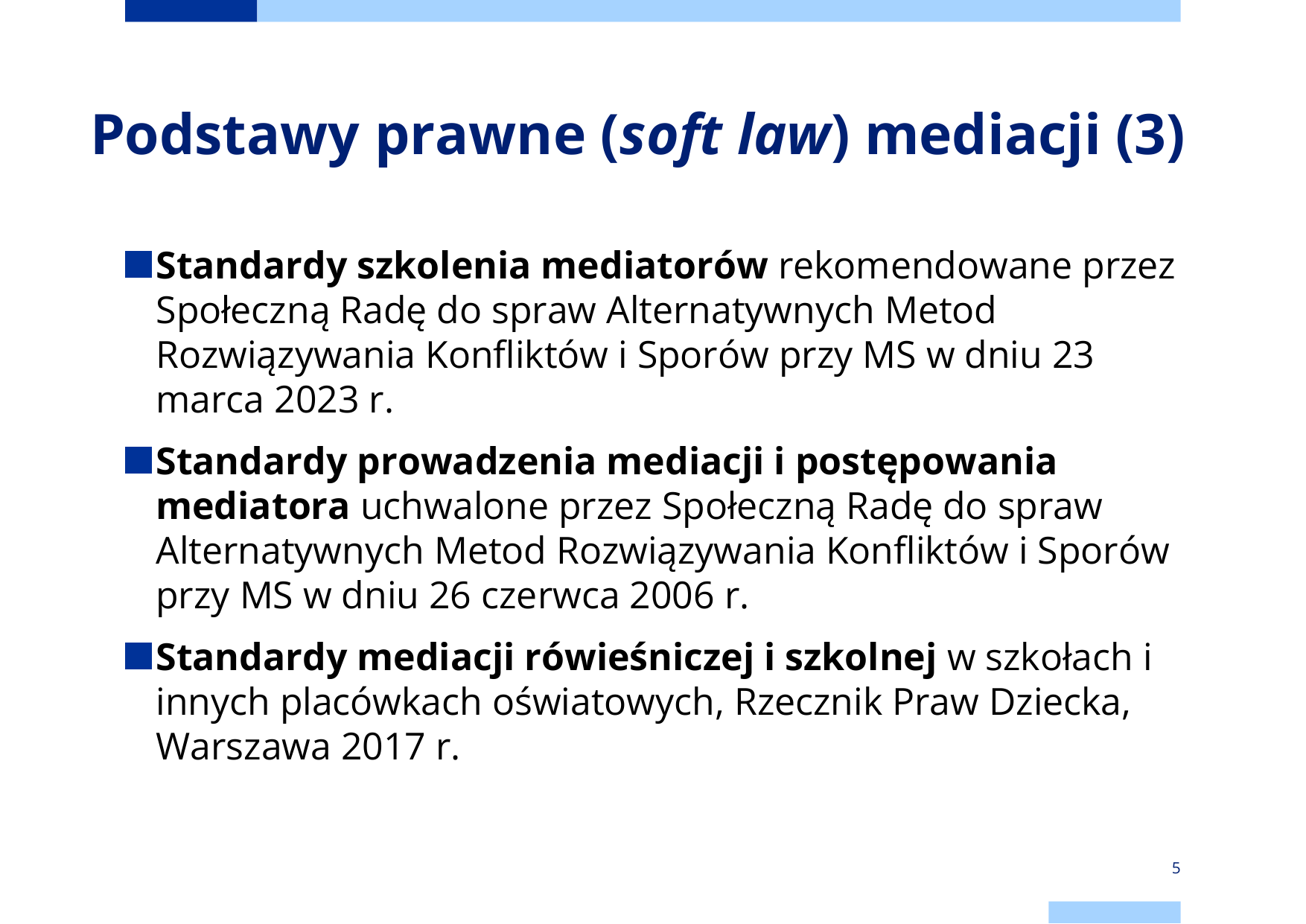

# Podstawy prawne (soft law) mediacji (3)
Standardy szkolenia mediatorów rekomendowane przez Społeczną Radę do spraw Alternatywnych Metod Rozwiązywania Konfliktów i Sporów przy MS w dniu 23 marca 2023 r.
Standardy prowadzenia mediacji i postępowania mediatora uchwalone przez Społeczną Radę do spraw Alternatywnych Metod Rozwiązywania Konfliktów i Sporów przy MS w dniu 26 czerwca 2006 r.
Standardy mediacji rówieśniczej i szkolnej w szkołach i innych placówkach oświatowych, Rzecznik Praw Dziecka, Warszawa 2017 r.

5